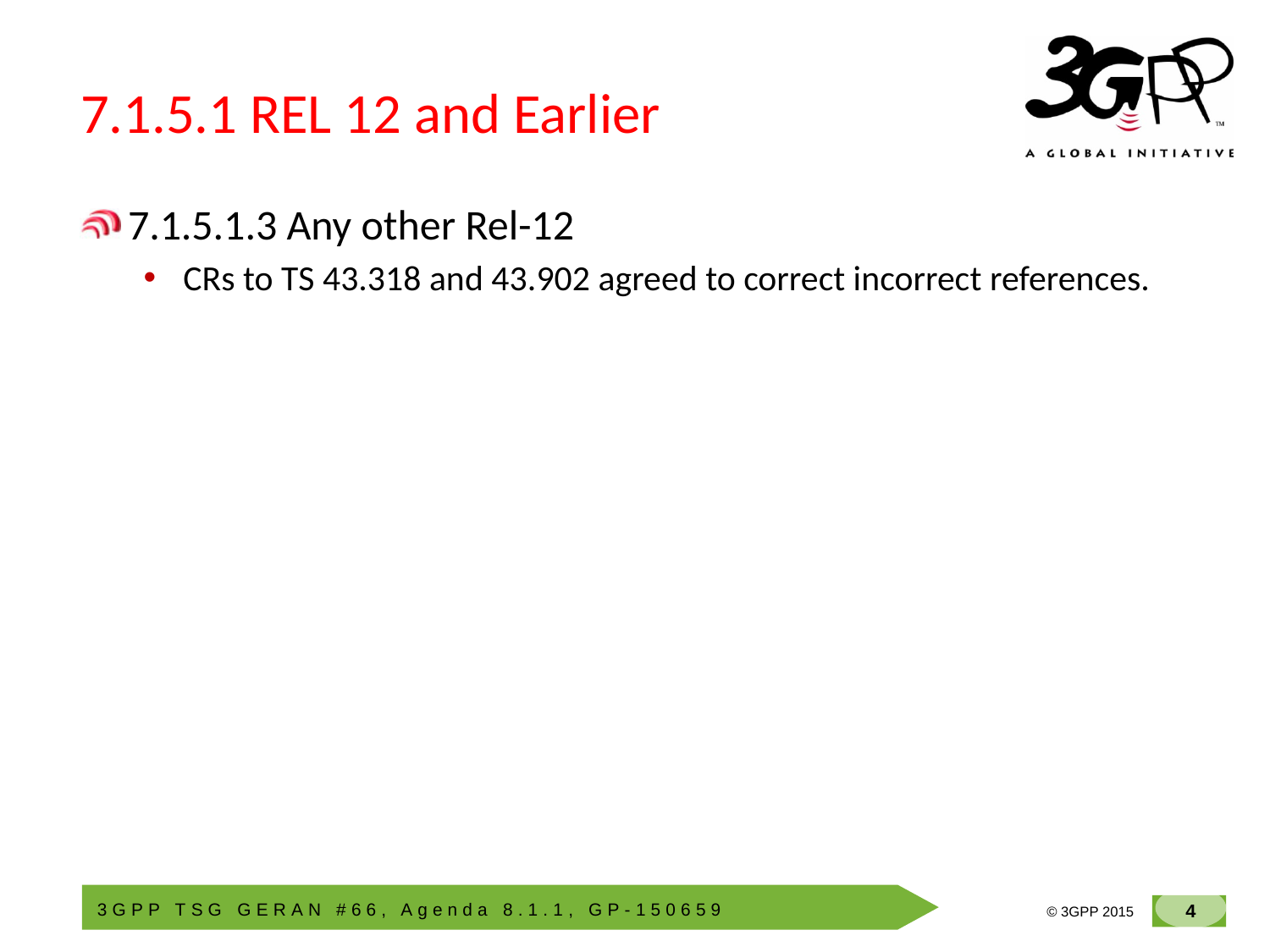

# 7.1.5.1 REL 12 and Earlier
7.1.5.1.3 Any other Rel-12
CRs to TS 43.318 and 43.902 agreed to correct incorrect references.